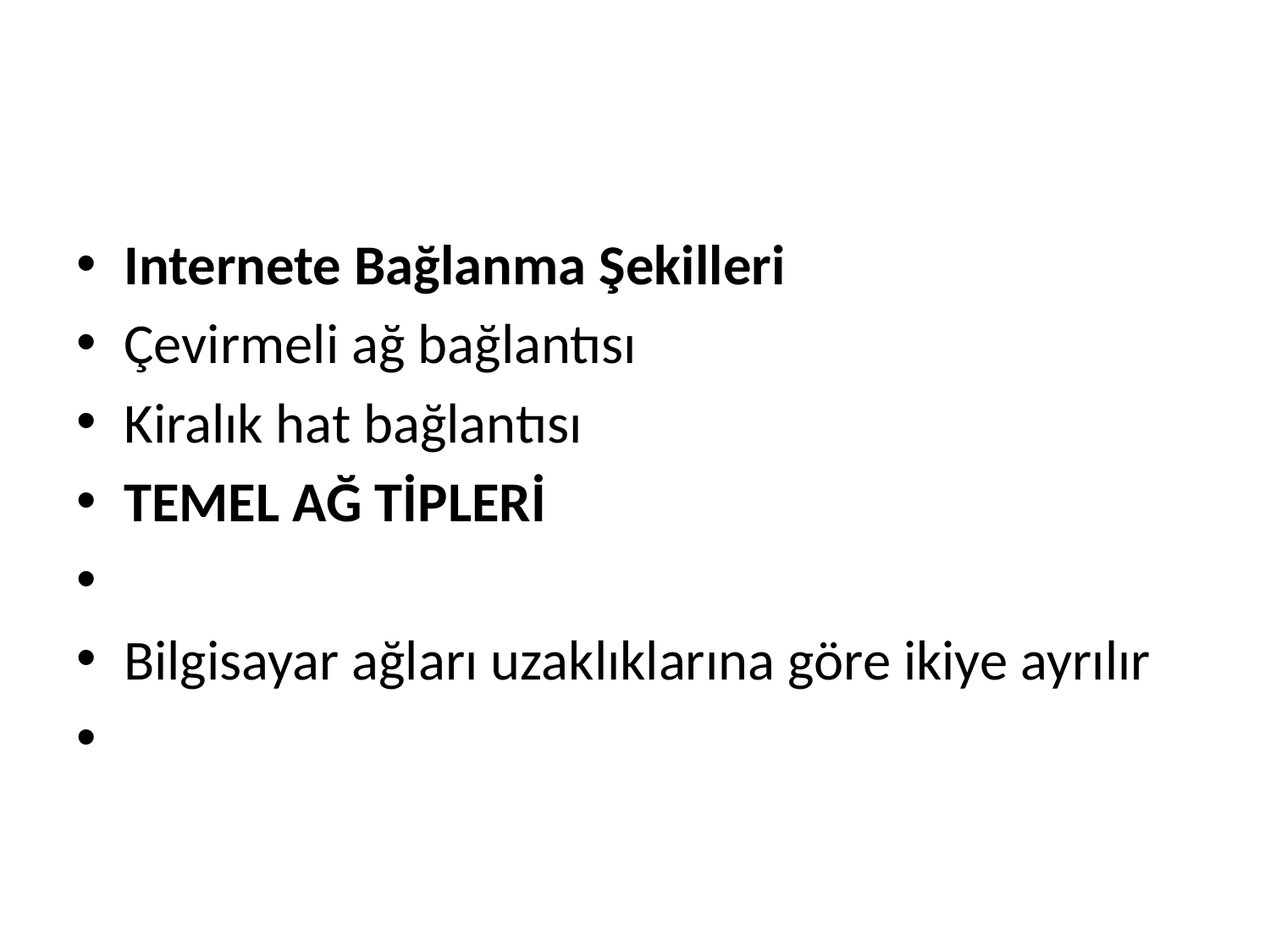

#
Internete Bağlanma Şekilleri
Çevirmeli ağ bağlantısı
Kiralık hat bağlantısı
TEMEL AĞ TİPLERİ

Bilgisayar ağları uzaklıklarına göre ikiye ayrılır